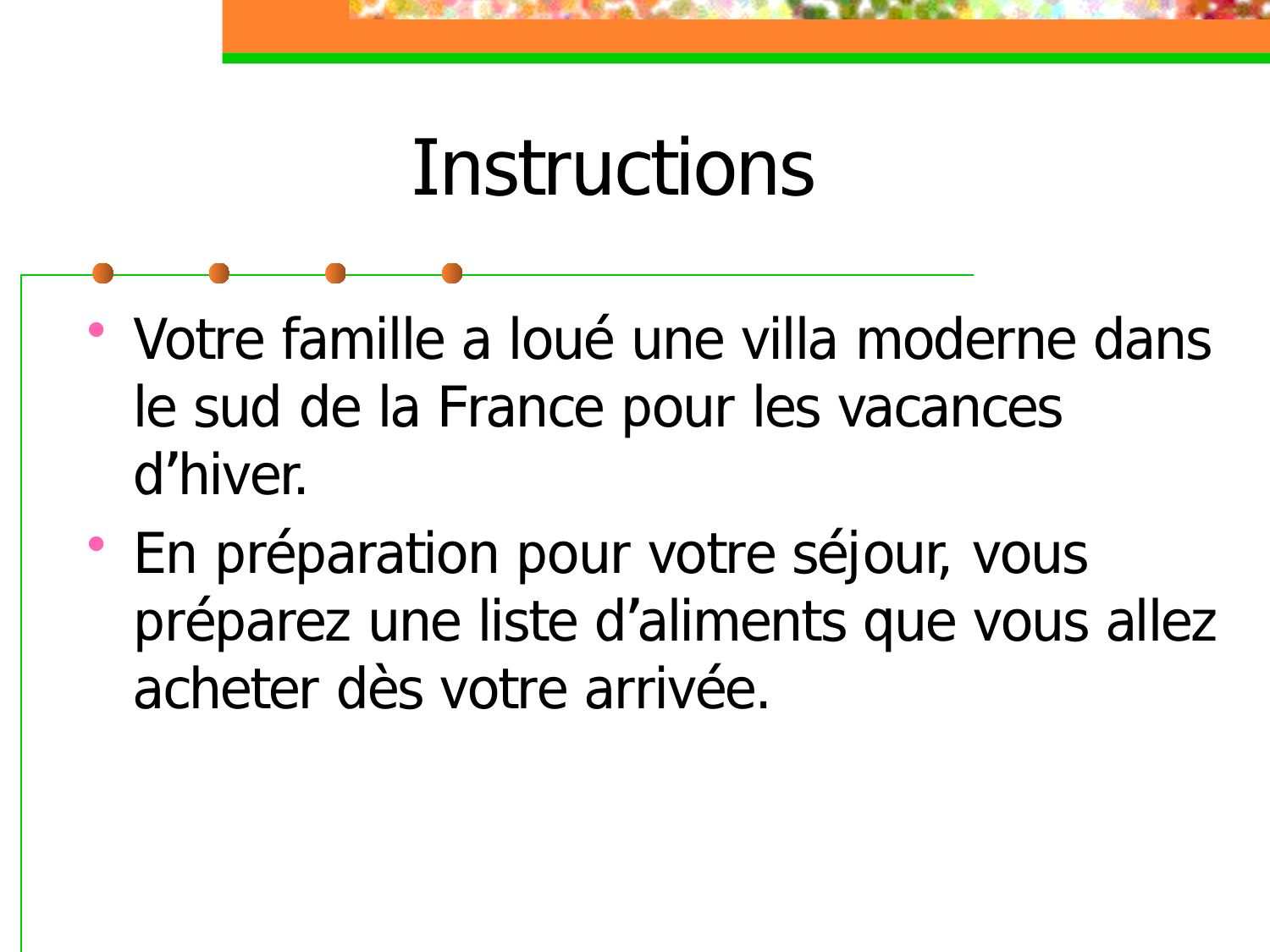

# Instructions
Votre famille a loué une villa moderne dans le sud de la France pour les vacances d’hiver.
En préparation pour votre séjour, vous préparez une liste d’aliments que vous allez acheter dès votre arrivée.